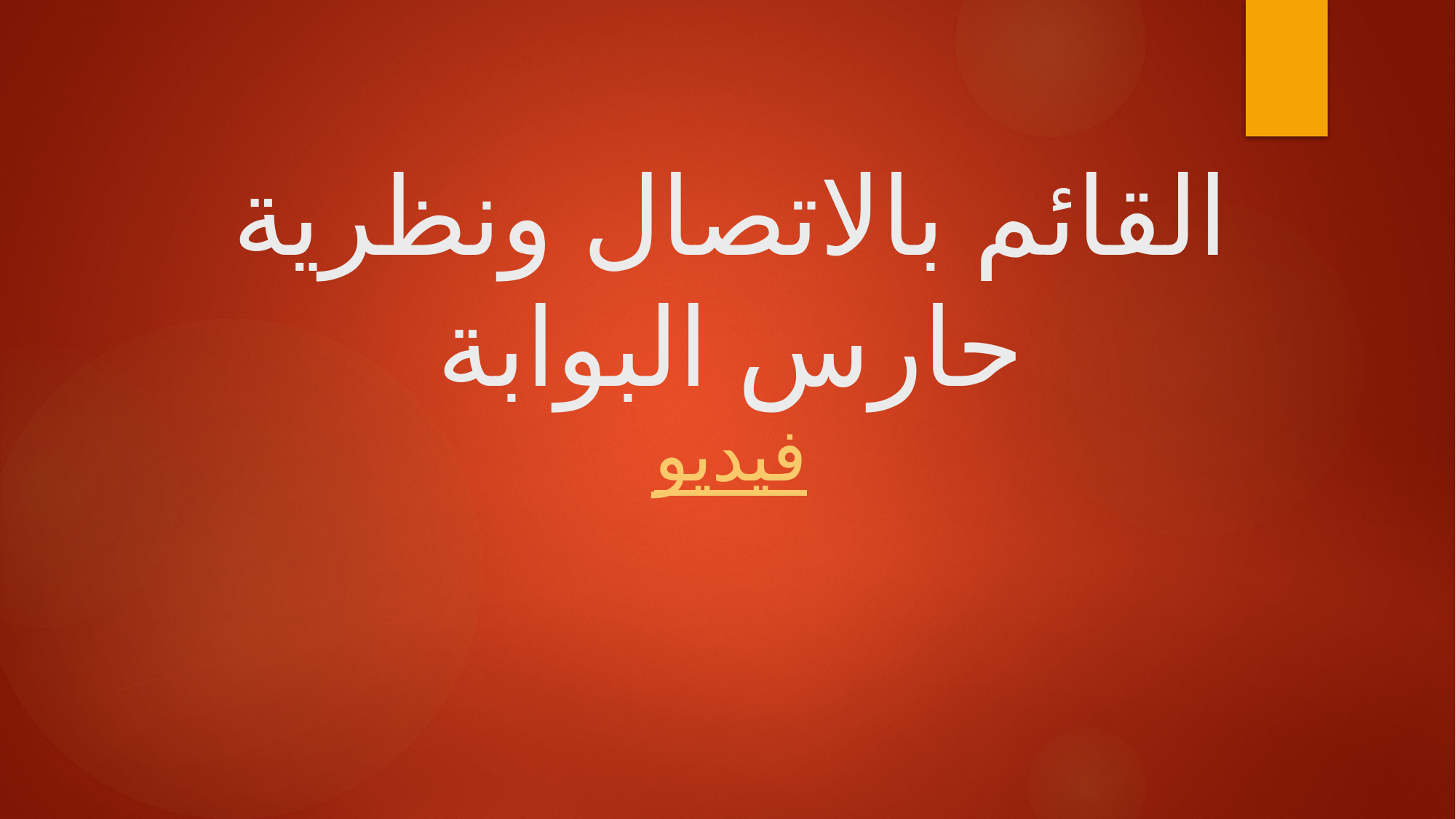

# القائم بالاتصال ونظرية حارس البوابة فيديو